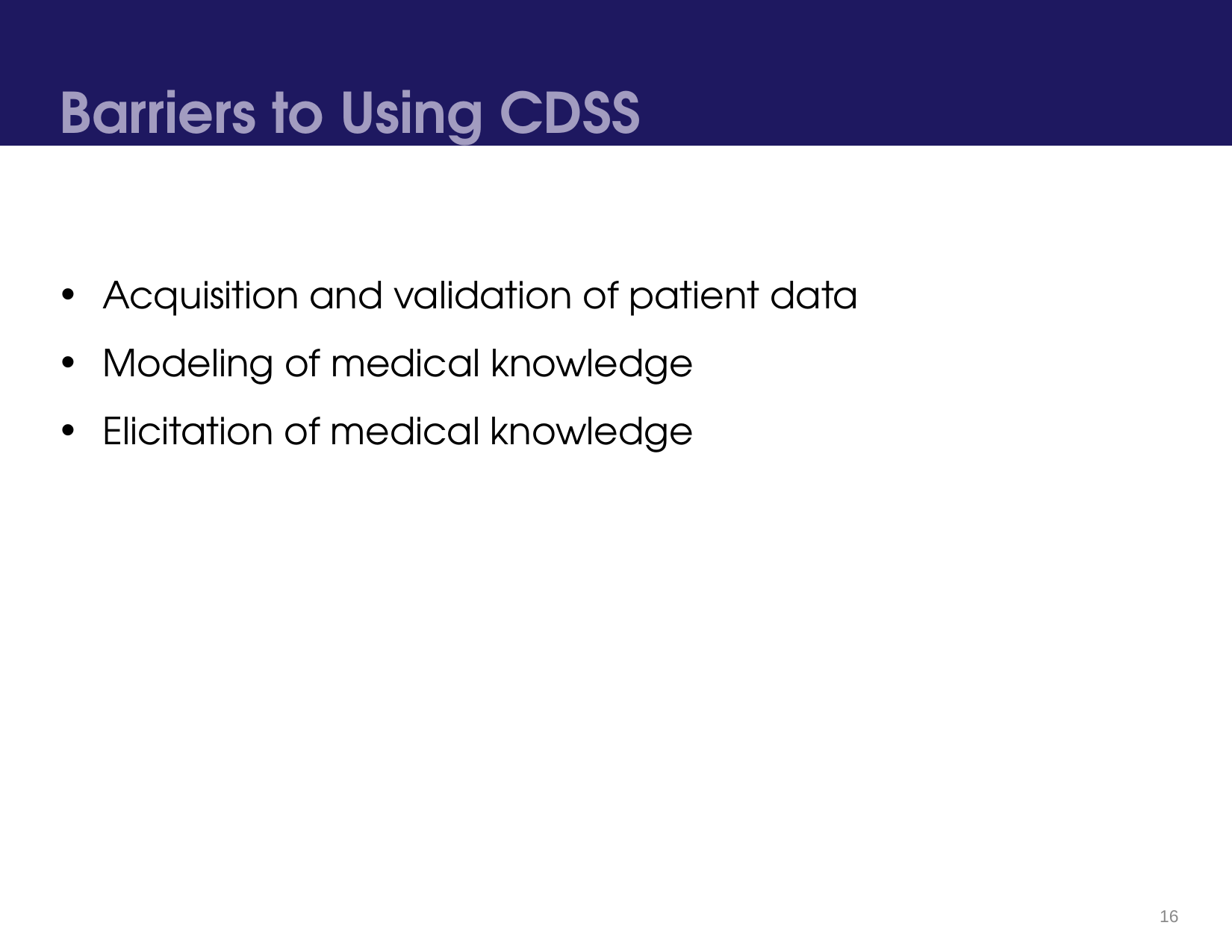

# Barriers to Using CDSS
Acquisition and validation of patient data
Modeling of medical knowledge
Elicitation of medical knowledge